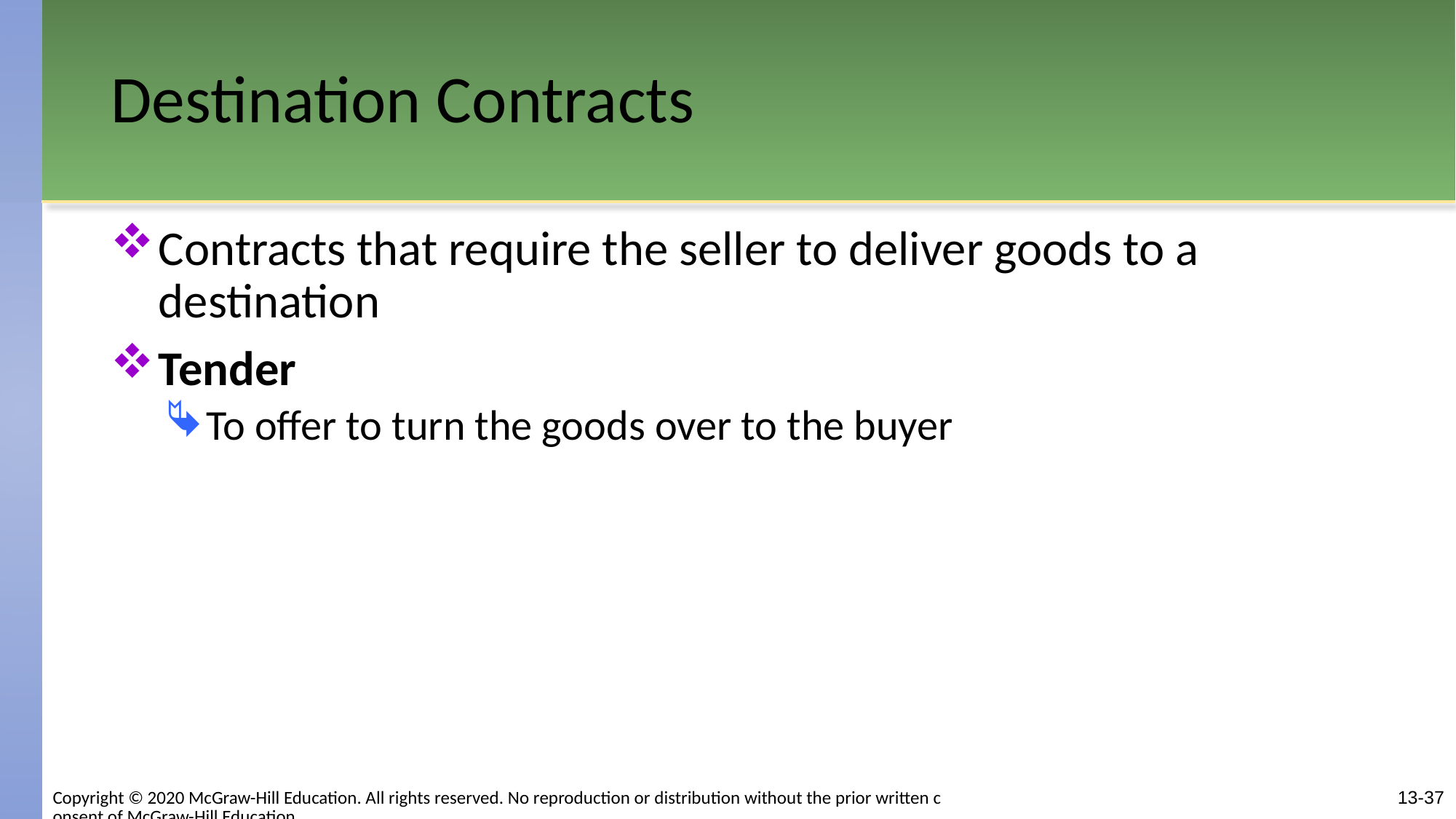

# Destination Contracts
Contracts that require the seller to deliver goods to a destination
Tender
To offer to turn the goods over to the buyer

Copyright © 2020 McGraw-Hill Education. All rights reserved. No reproduction or distribution without the prior written consent of McGraw-Hill Education.
13-37